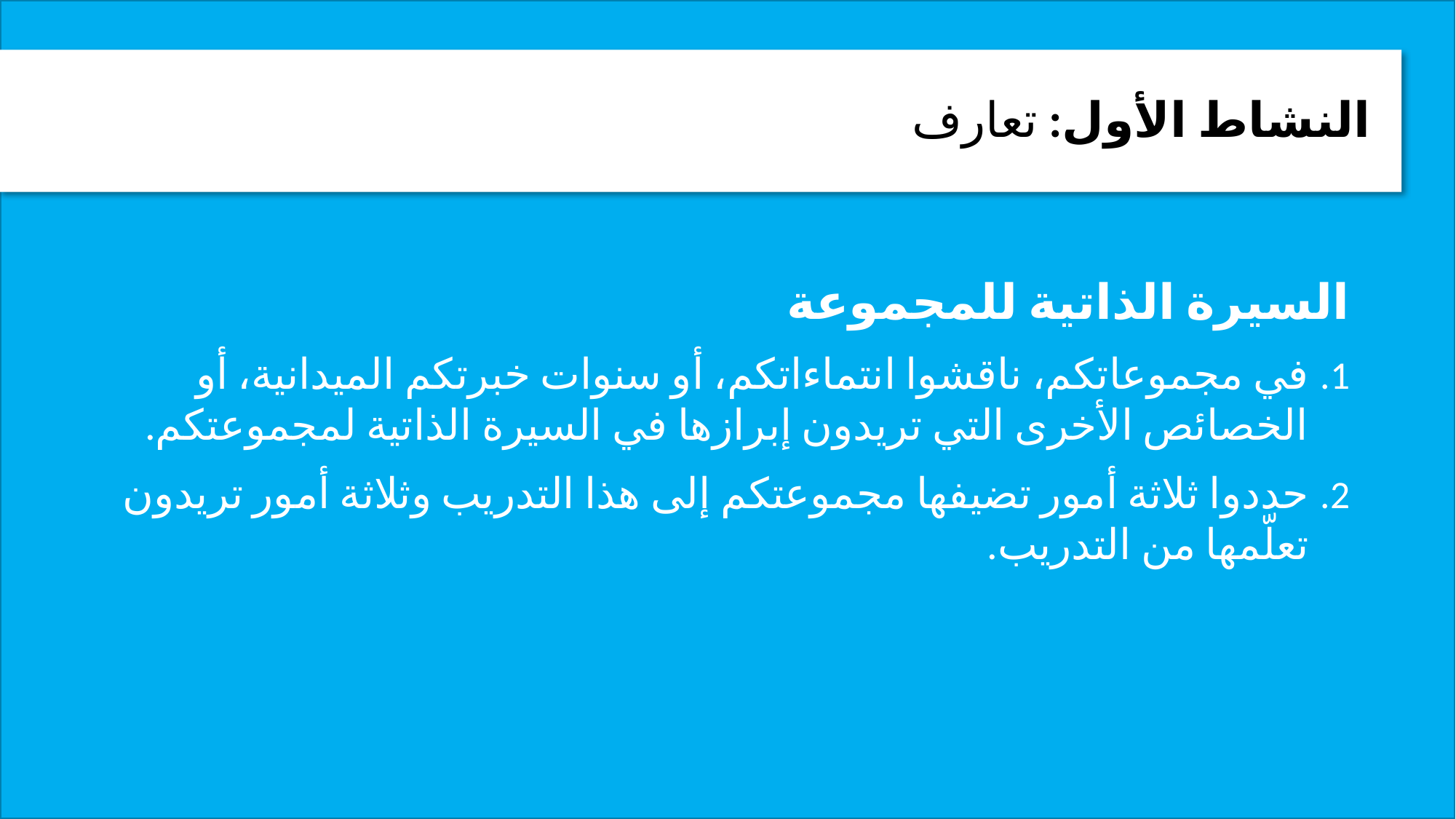

النشاط الأول: تعارف
السيرة الذاتية للمجموعة
في مجموعاتكم، ناقشوا انتماءاتكم، أو سنوات خبرتكم الميدانية، أو الخصائص الأخرى التي تريدون إبرازها في السيرة الذاتية لمجموعتكم.
حددوا ثلاثة أمور تضيفها مجموعتكم إلى هذا التدريب وثلاثة أمور تريدون تعلّمها من التدريب.